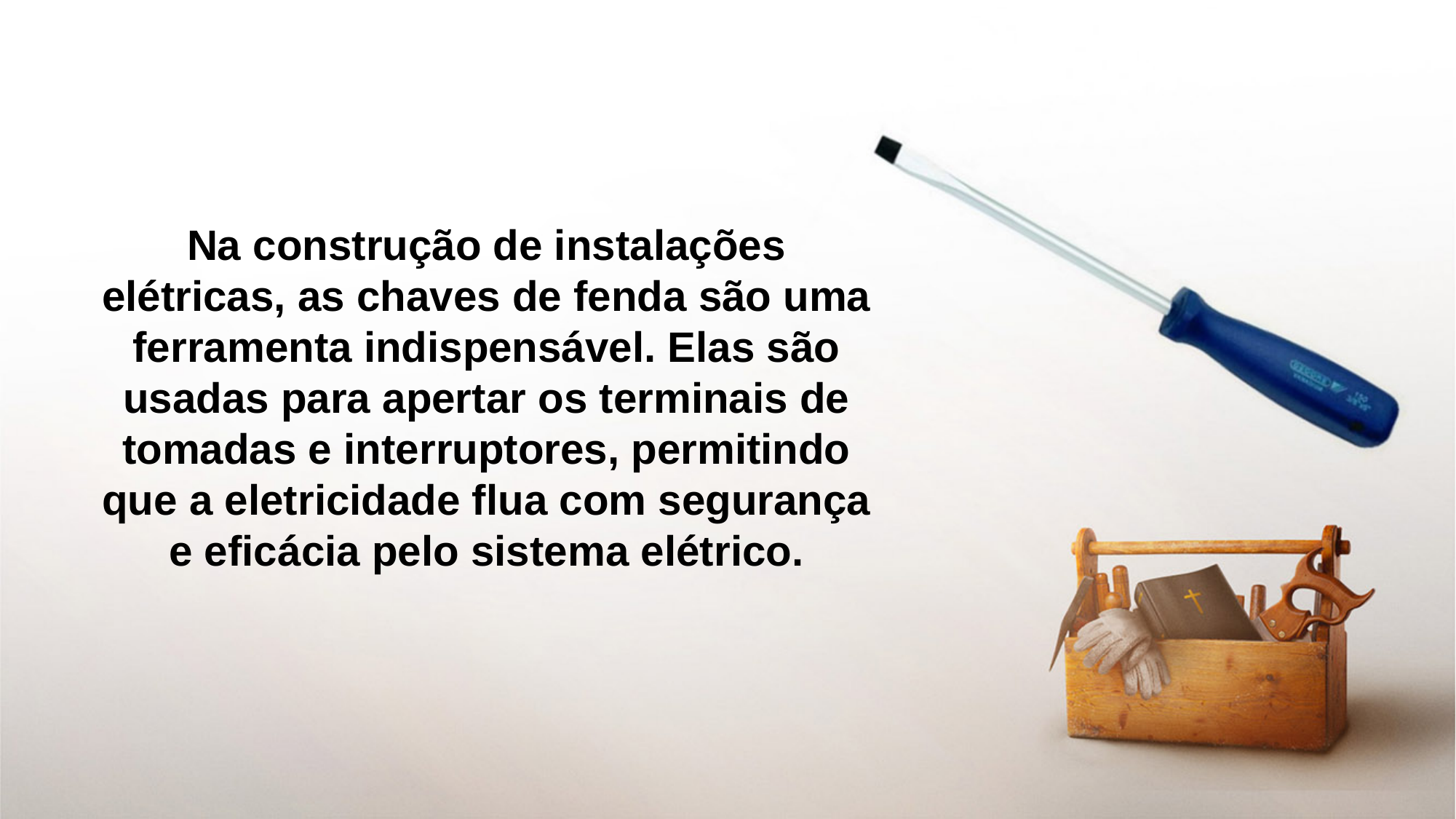

Na construção de instalações elétricas, as chaves de fenda são uma ferramenta indispensável. Elas são usadas para apertar os terminais de tomadas e interruptores, permitindo que a eletricidade flua com segurança e eficácia pelo sistema elétrico.